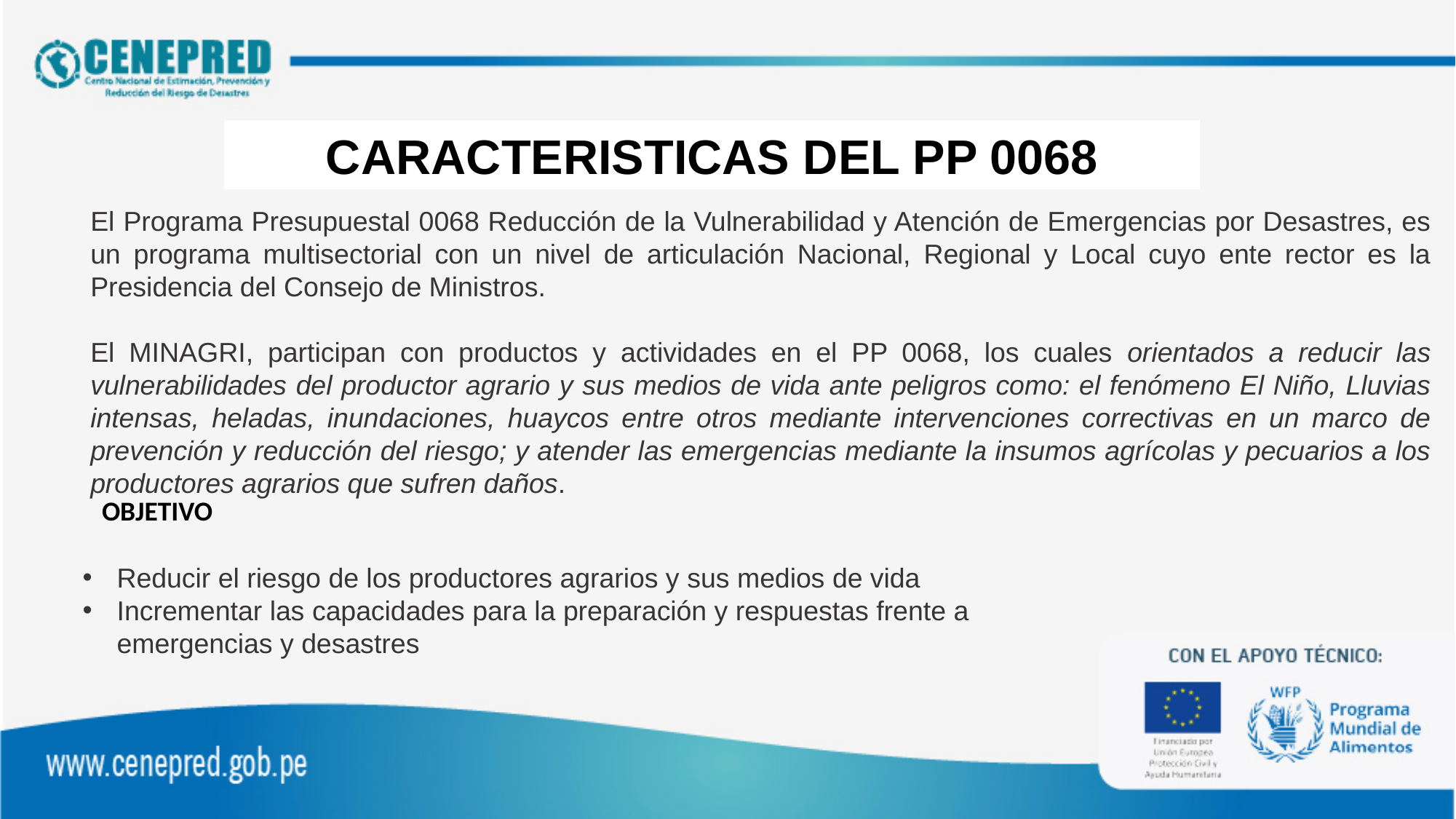

CARACTERISTICAS DEL PP 0068
El Programa Presupuestal 0068 Reducción de la Vulnerabilidad y Atención de Emergencias por Desastres, es un programa multisectorial con un nivel de articulación Nacional, Regional y Local cuyo ente rector es la Presidencia del Consejo de Ministros.

El MINAGRI, participan con productos y actividades en el PP 0068, los cuales orientados a reducir las vulnerabilidades del productor agrario y sus medios de vida ante peligros como: el fenómeno El Niño, Lluvias intensas, heladas, inundaciones, huaycos entre otros mediante intervenciones correctivas en un marco de prevención y reducción del riesgo; y atender las emergencias mediante la insumos agrícolas y pecuarios a los productores agrarios que sufren daños.

OBJETIVO
Reducir el riesgo de los productores agrarios y sus medios de vida
Incrementar las capacidades para la preparación y respuestas frente a emergencias y desastres